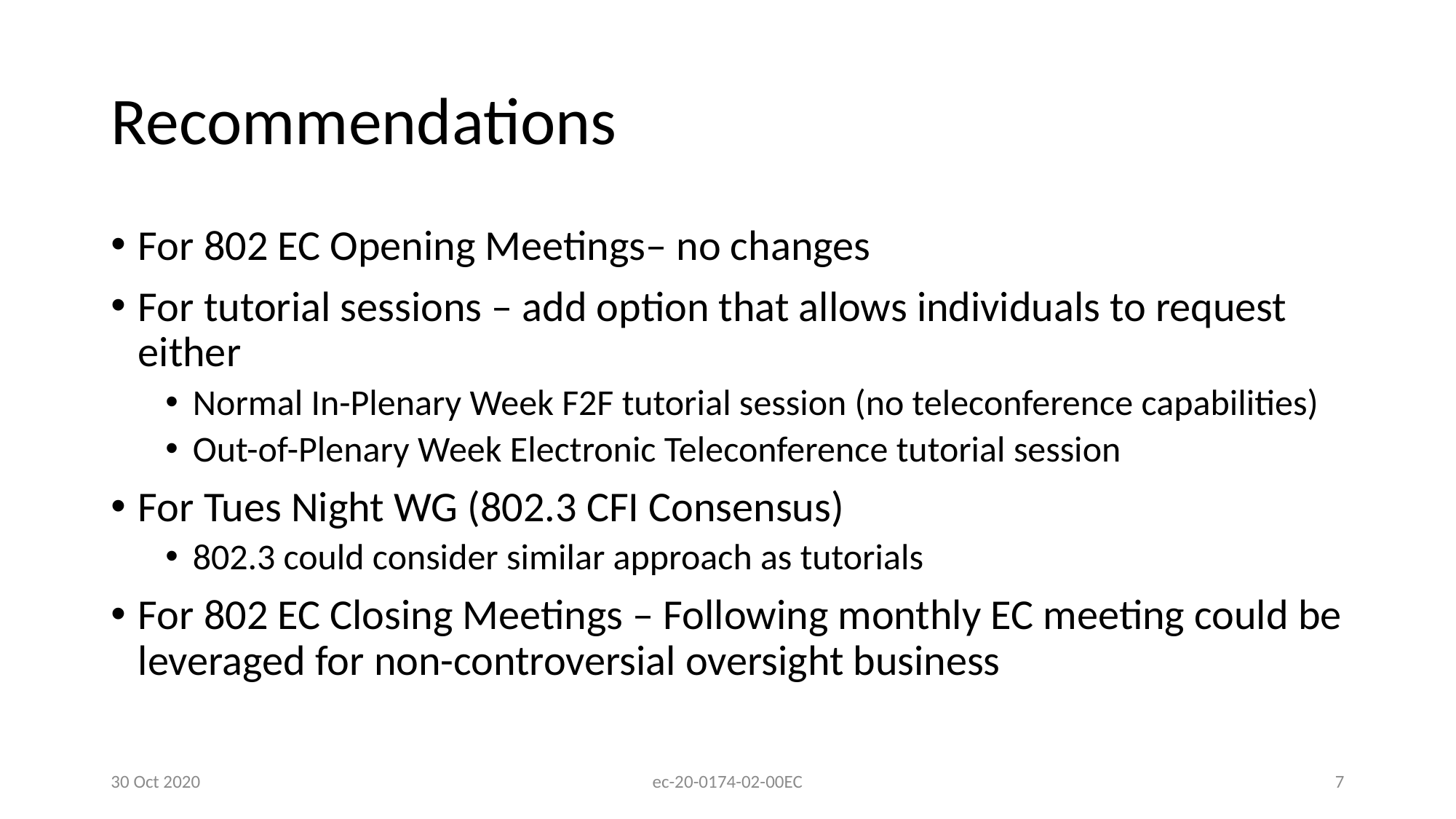

# Recommendations
For 802 EC Opening Meetings– no changes
For tutorial sessions – add option that allows individuals to request either
Normal In-Plenary Week F2F tutorial session (no teleconference capabilities)
Out-of-Plenary Week Electronic Teleconference tutorial session
For Tues Night WG (802.3 CFI Consensus)
802.3 could consider similar approach as tutorials
For 802 EC Closing Meetings – Following monthly EC meeting could be leveraged for non-controversial oversight business

30 Oct 2020
ec-20-0174-02-00EC
7